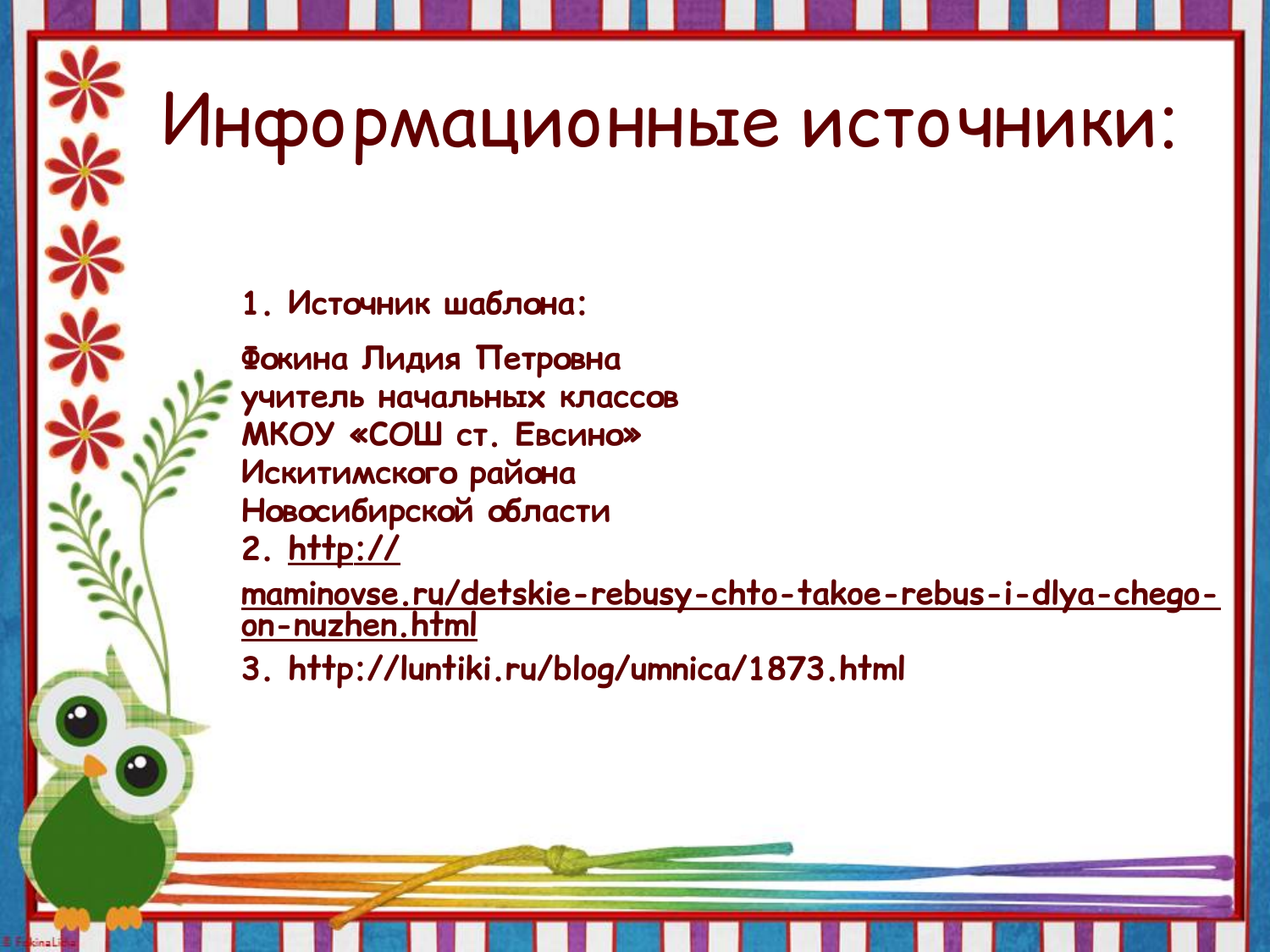

# Информационные источники:

1. Источник шаблона:

Фокина Лидия Петровна
учитель начальных классов
МКОУ «СОШ ст. Евсино»
Искитимского района
Новосибирской области
2. http://maminovse.ru/detskie-rebusy-chto-takoe-rebus-i-dlya-chego-on-nuzhen.html
3. http://luntiki.ru/blog/umnica/1873.html